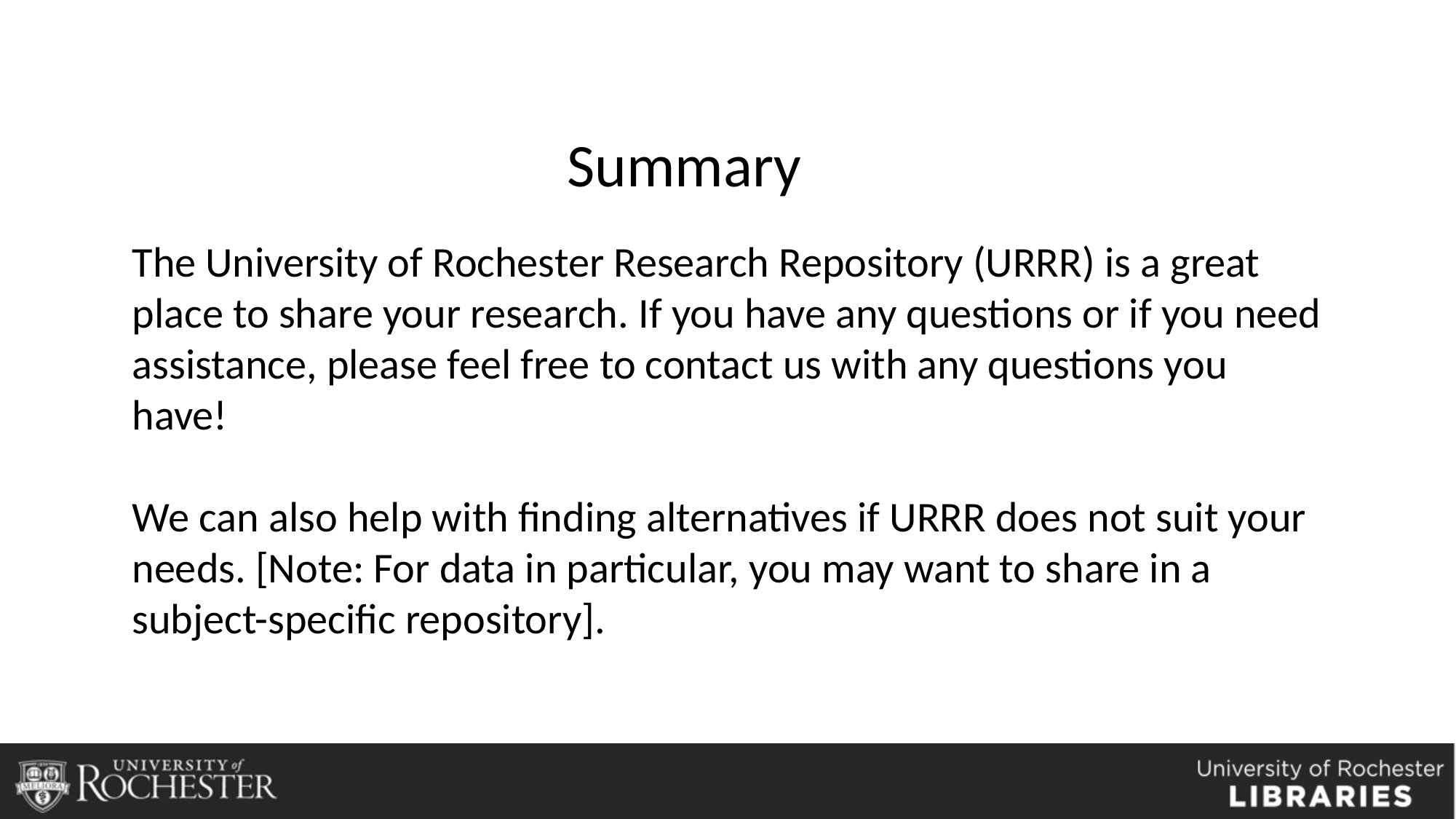

Summary
The University of Rochester Research Repository (URRR) is a great place to share your research. If you have any questions or if you need assistance, please feel free to contact us with any questions you have!

We can also help with finding alternatives if URRR does not suit your needs. [Note: For data in particular, you may want to share in a subject-specific repository].